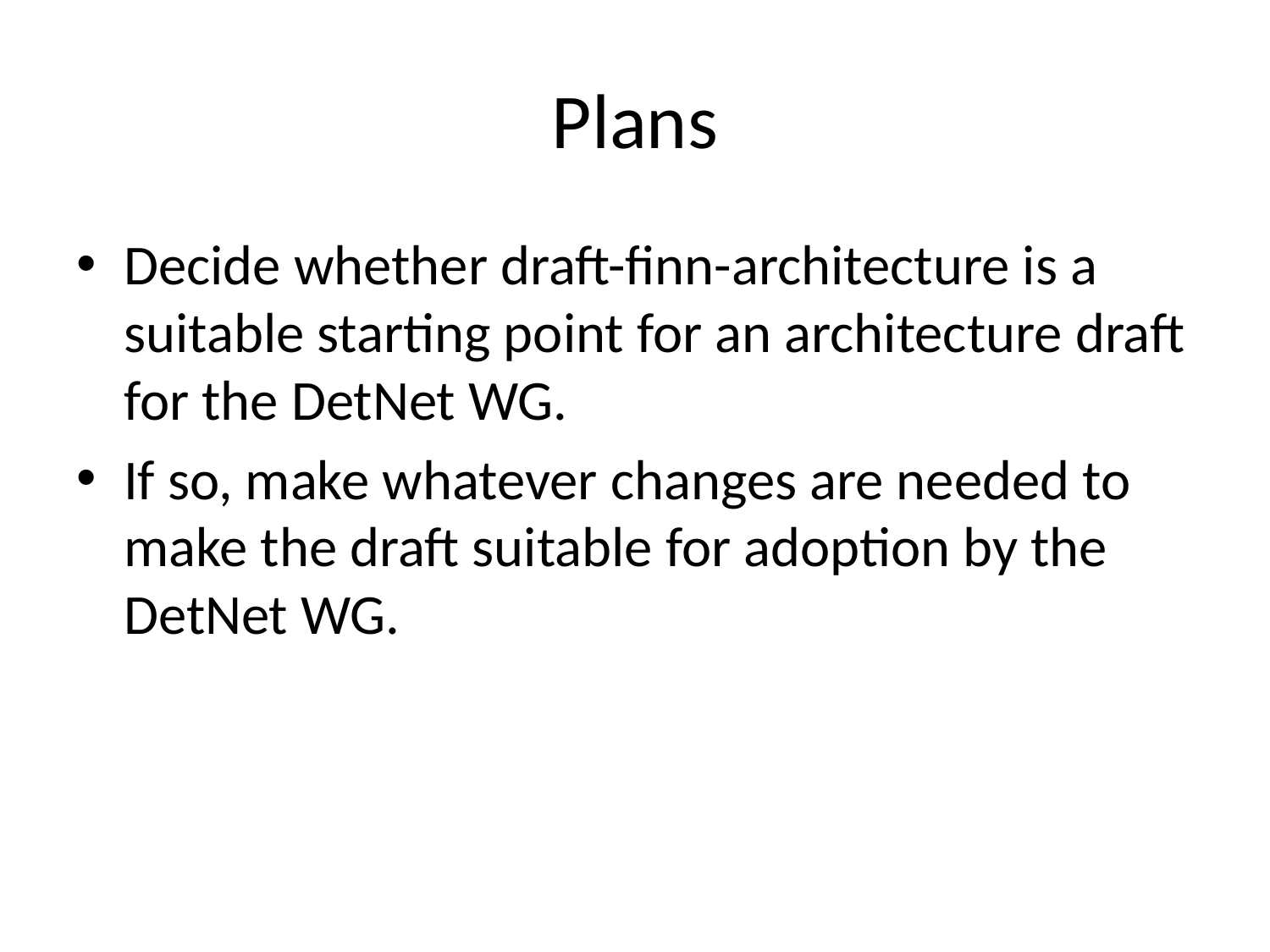

# Plans
Decide whether draft-finn-architecture is a suitable starting point for an architecture draft for the DetNet WG.
If so, make whatever changes are needed to make the draft suitable for adoption by the DetNet WG.